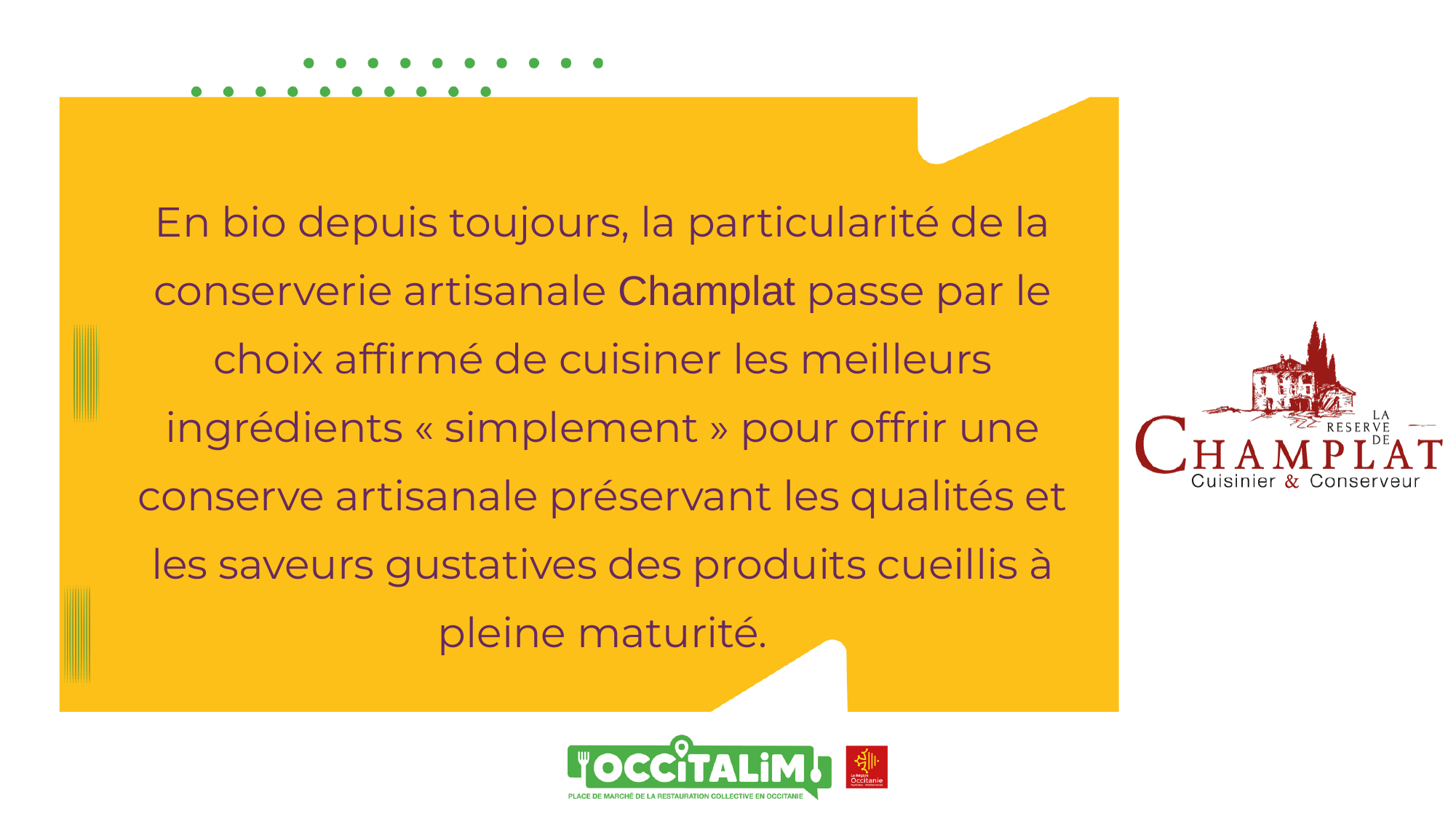

En bio depuis toujours, la particularité de la conserverie artisanale Champlat passe par le choix affirmé de cuisiner les meilleurs ingrédients « simplement » pour offrir une conserve artisanale préservant les qualités et les saveurs gustatives des produits cueillis à pleine maturité.